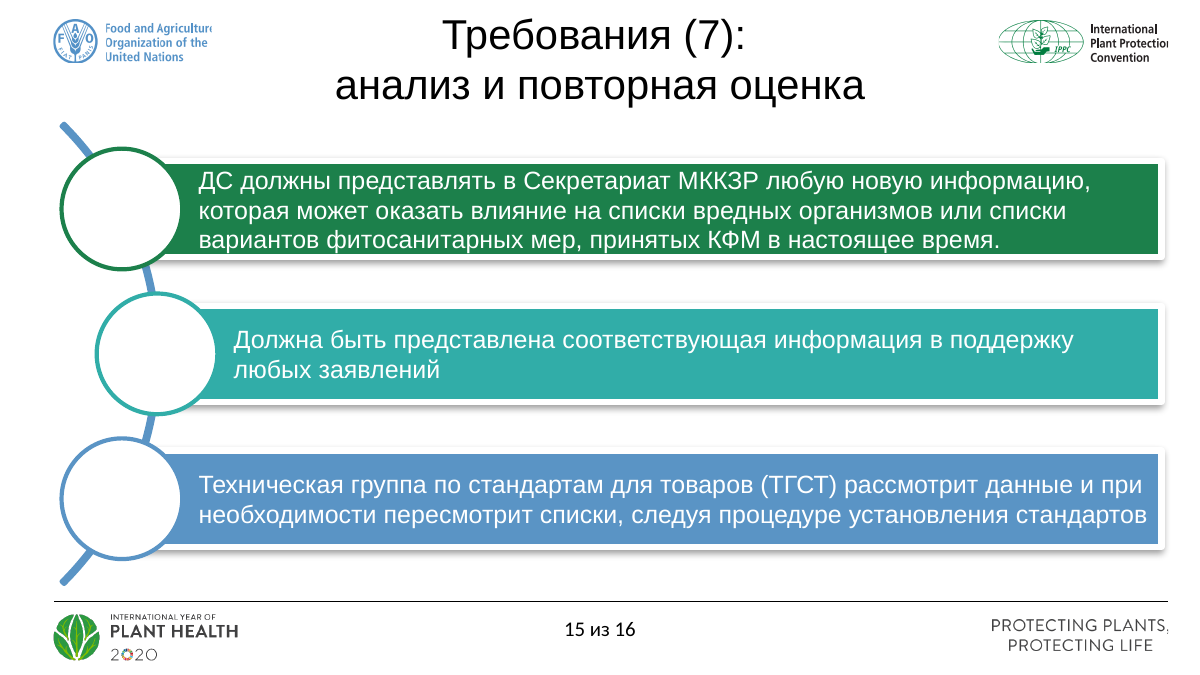

Требования (7):
анализ и повторная оценка
ДС должны представлять в Секретариат МККЗР любую новую информацию, которая может оказать влияние на списки вредных организмов или списки вариантов фитосанитарных мер, принятых КФМ в настоящее время.
Должна быть представлена соответствующая информация в поддержку любых заявлений
Техническая группа по стандартам для товаров (ТГСТ) рассмотрит данные и при необходимости пересмотрит списки, следуя процедуре установления стандартов
15 из 16